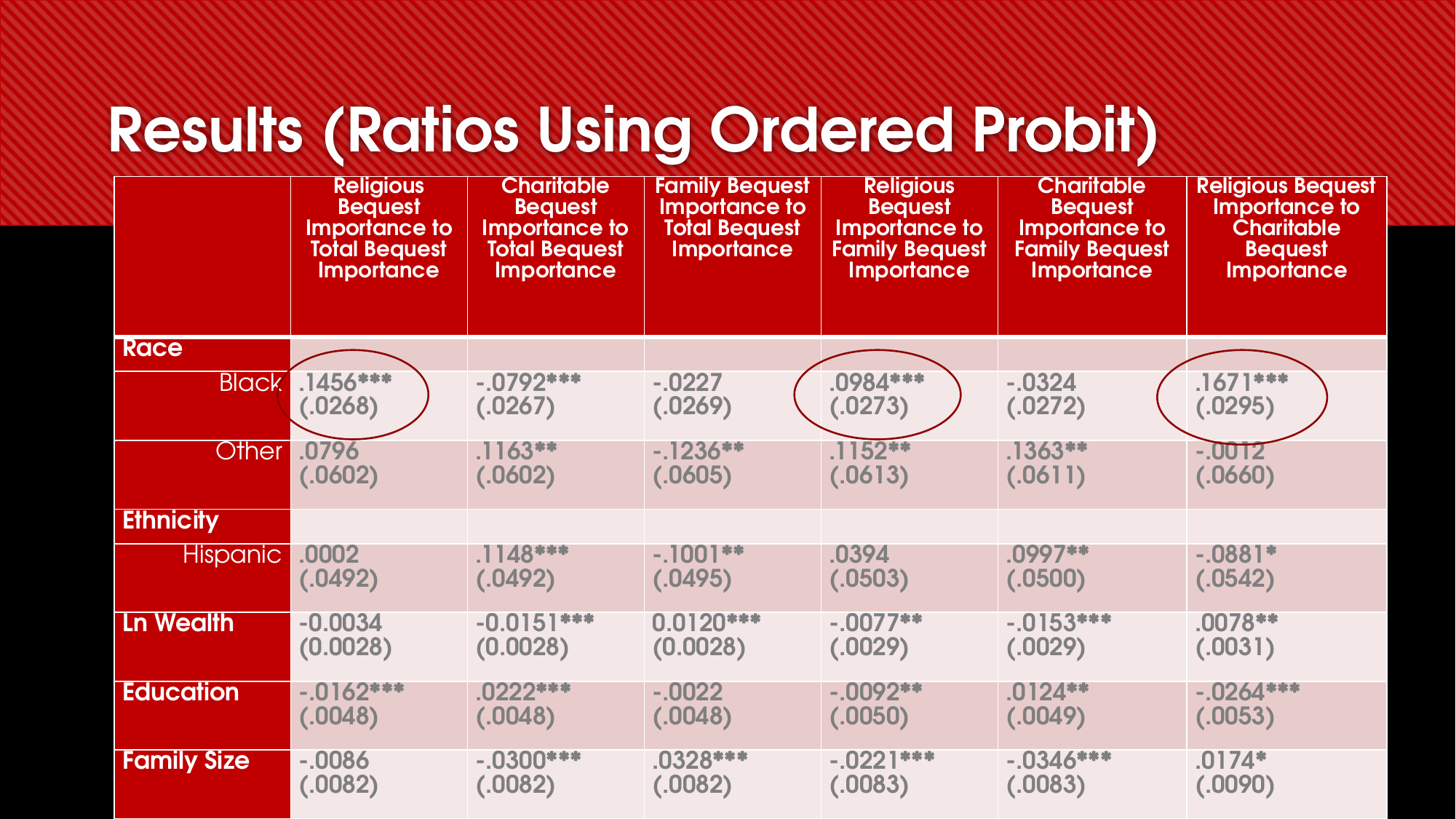

# Results (Ratios Using Ordered Probit)
|  | Religious Bequest Importance to Total Bequest Importance | Charitable Bequest Importance to Total Bequest Importance | Family Bequest Importance to Total Bequest Importance | Religious Bequest Importance to Family Bequest Importance | Charitable Bequest Importance to Family Bequest Importance | Religious Bequest Importance to Charitable Bequest Importance |
| --- | --- | --- | --- | --- | --- | --- |
| Race |  |  |  |  |  |  |
| Black | .1456\*\*\* (.0268) | -.0792\*\*\* (.0267) | -.0227 (.0269) | .0984\*\*\* (.0273) | -.0324 (.0272) | .1671\*\*\* (.0295) |
| Other | .0796 (.0602) | .1163\*\* (.0602) | -.1236\*\* (.0605) | .1152\*\* (.0613) | .1363\*\* (.0611) | -.0012 (.0660) |
| Ethnicity |  |  |  |  |  |  |
| Hispanic | .0002 (.0492) | .1148\*\*\* (.0492) | -.1001\*\* (.0495) | .0394 (.0503) | .0997\*\* (.0500) | -.0881\* (.0542) |
| Ln Wealth | -0.0034 (0.0028) | -0.0151\*\*\* (0.0028) | 0.0120\*\*\* (0.0028) | -.0077\*\* (.0029) | -.0153\*\*\* (.0029) | .0078\*\* (.0031) |
| Education | -.0162\*\*\* (.0048) | .0222\*\*\* (.0048) | -.0022 (.0048) | -.0092\*\* (.0050) | .0124\*\* (.0049) | -.0264\*\*\* (.0053) |
| Family Size | -.0086 (.0082) | -.0300\*\*\* (.0082) | .0328\*\*\* (.0082) | -.0221\*\*\* (.0083) | -.0346\*\*\* (.0083) | .0174\* (.0090) |